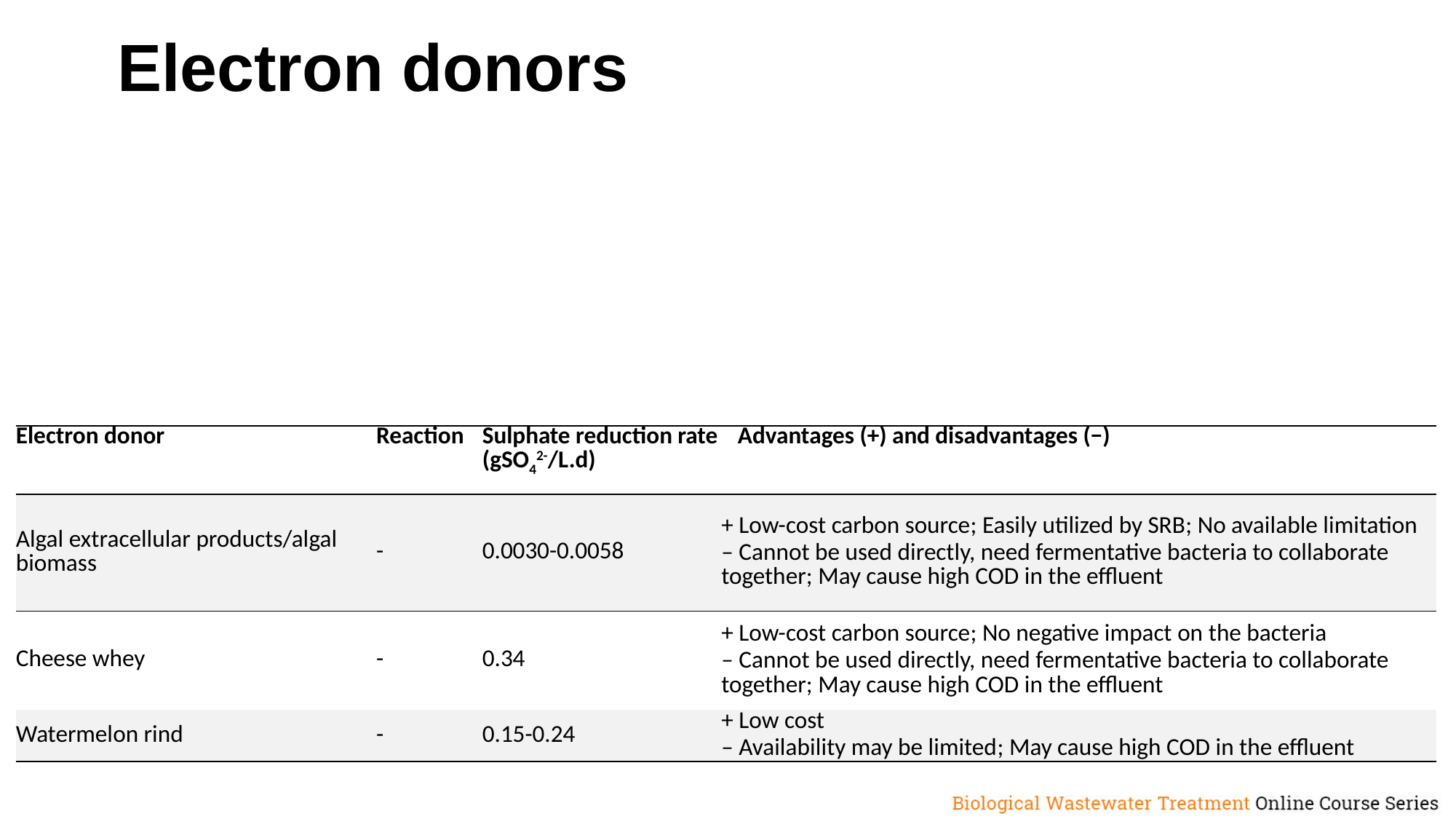

# Electron donors
| Electron donor | Reaction | Sulphate reduction rate (gSO42-/L.d) | Advantages (+) and disadvantages (−) |
| --- | --- | --- | --- |
| Algal extracellular products/algal biomass | - | 0.0030-0.0058 | + Low-cost carbon source; Easily utilized by SRB; No available limitation – Cannot be used directly, need fermentative bacteria to collaborate together; May cause high COD in the effluent |
| Cheese whey | - | 0.34 | + Low-cost carbon source; No negative impact on the bacteria – Cannot be used directly, need fermentative bacteria to collaborate together; May cause high COD in the effluent |
| Watermelon rind | - | 0.15-0.24 | + Low cost – Availability may be limited; May cause high COD in the effluent |